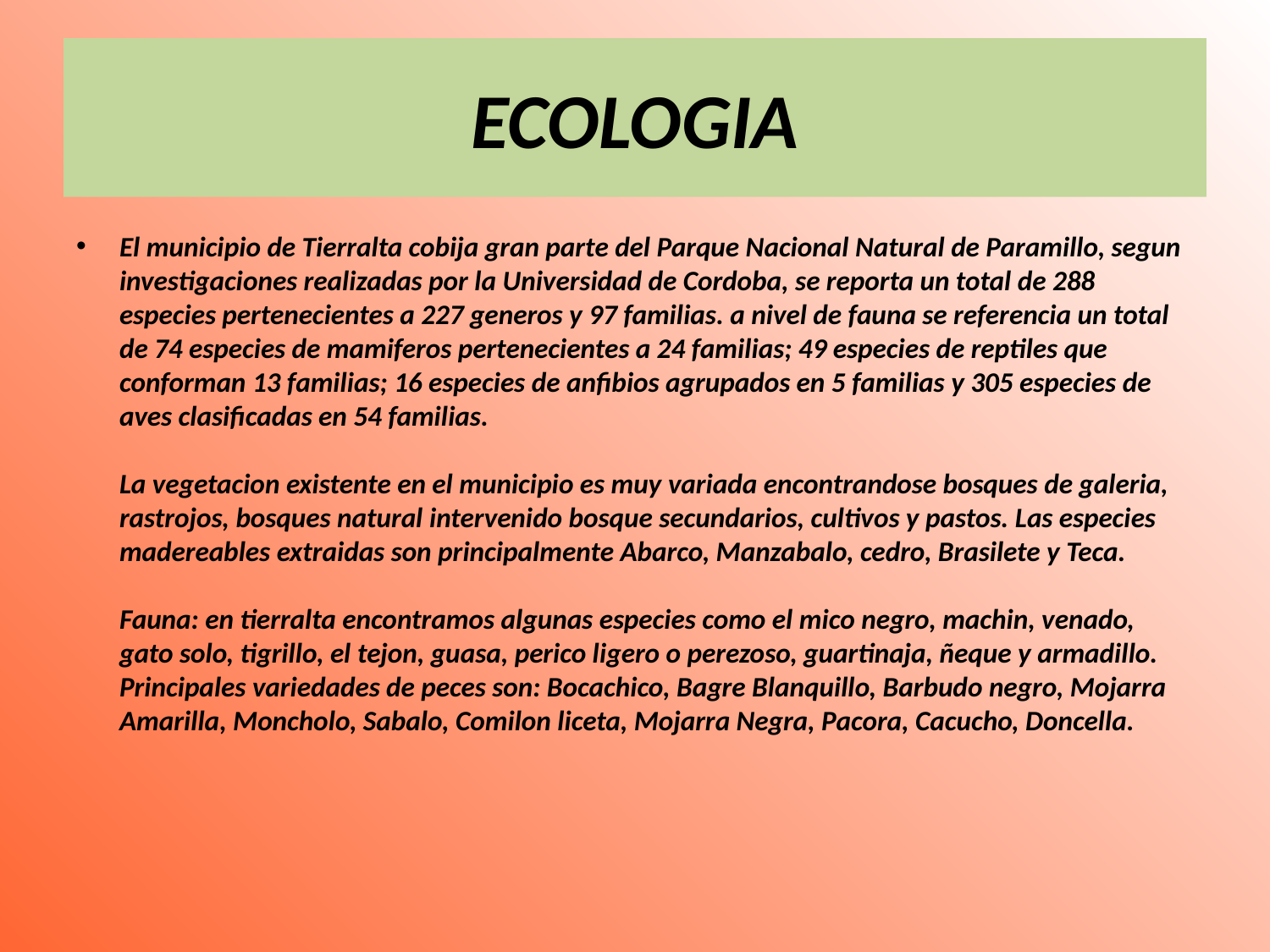

# ECOLOGIA
El municipio de Tierralta cobija gran parte del Parque Nacional Natural de Paramillo, segun investigaciones realizadas por la Universidad de Cordoba, se reporta un total de 288 especies pertenecientes a 227 generos y 97 familias. a nivel de fauna se referencia un total de 74 especies de mamiferos pertenecientes a 24 familias; 49 especies de reptiles que conforman 13 familias; 16 especies de anfibios agrupados en 5 familias y 305 especies de aves clasificadas en 54 familias.
La vegetacion existente en el municipio es muy variada encontrandose bosques de galeria, rastrojos, bosques natural intervenido bosque secundarios, cultivos y pastos. Las especies madereables extraidas son principalmente Abarco, Manzabalo, cedro, Brasilete y Teca.
Fauna: en tierralta encontramos algunas especies como el mico negro, machin, venado, gato solo, tigrillo, el tejon, guasa, perico ligero o perezoso, guartinaja, ñeque y armadillo. Principales variedades de peces son: Bocachico, Bagre Blanquillo, Barbudo negro, Mojarra Amarilla, Moncholo, Sabalo, Comilon liceta, Mojarra Negra, Pacora, Cacucho, Doncella.